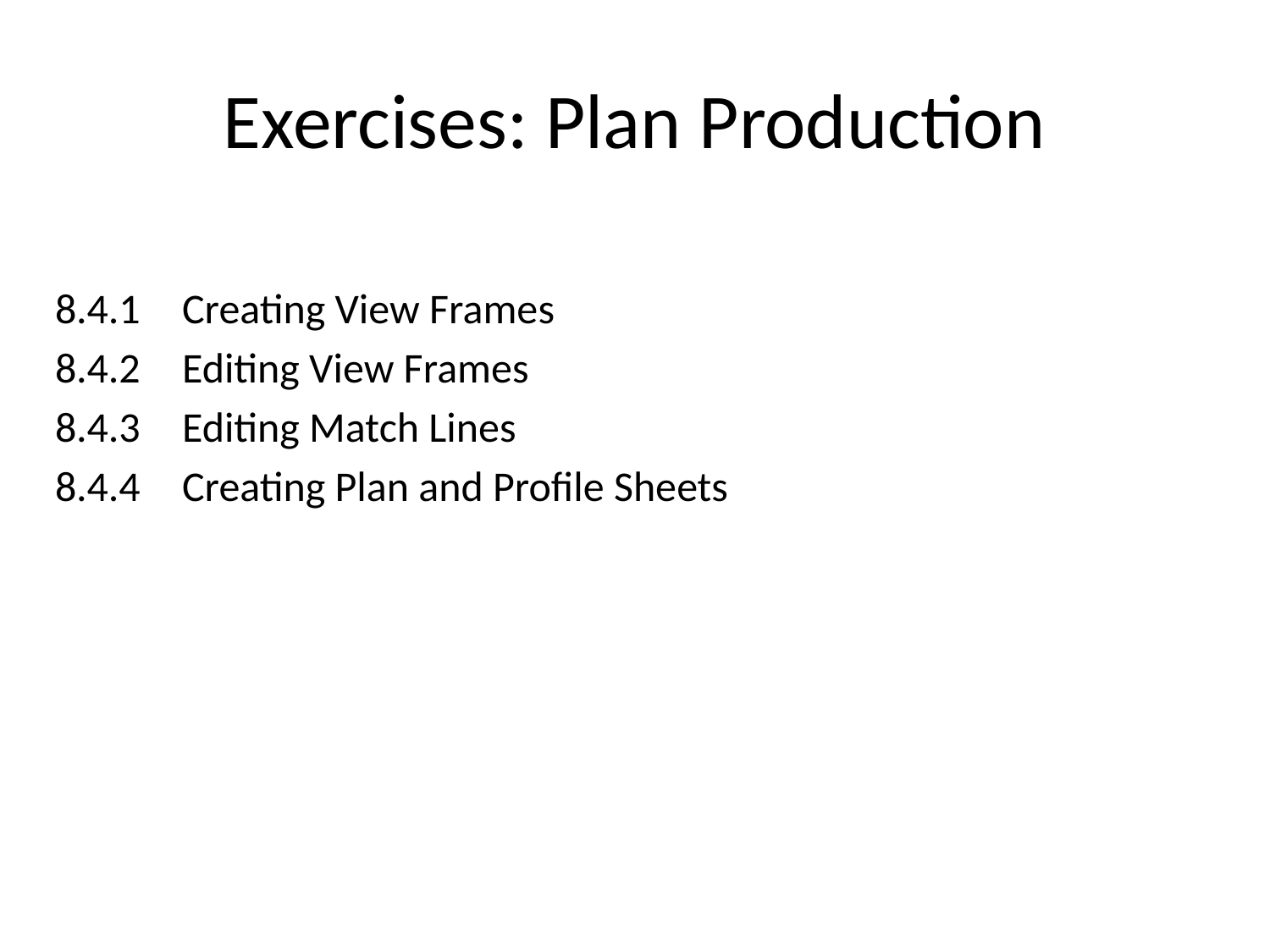

# Exercises: Plan Production
8.4.1	Creating View Frames
8.4.2	Editing View Frames
8.4.3	Editing Match Lines
8.4.4	Creating Plan and Profile Sheets